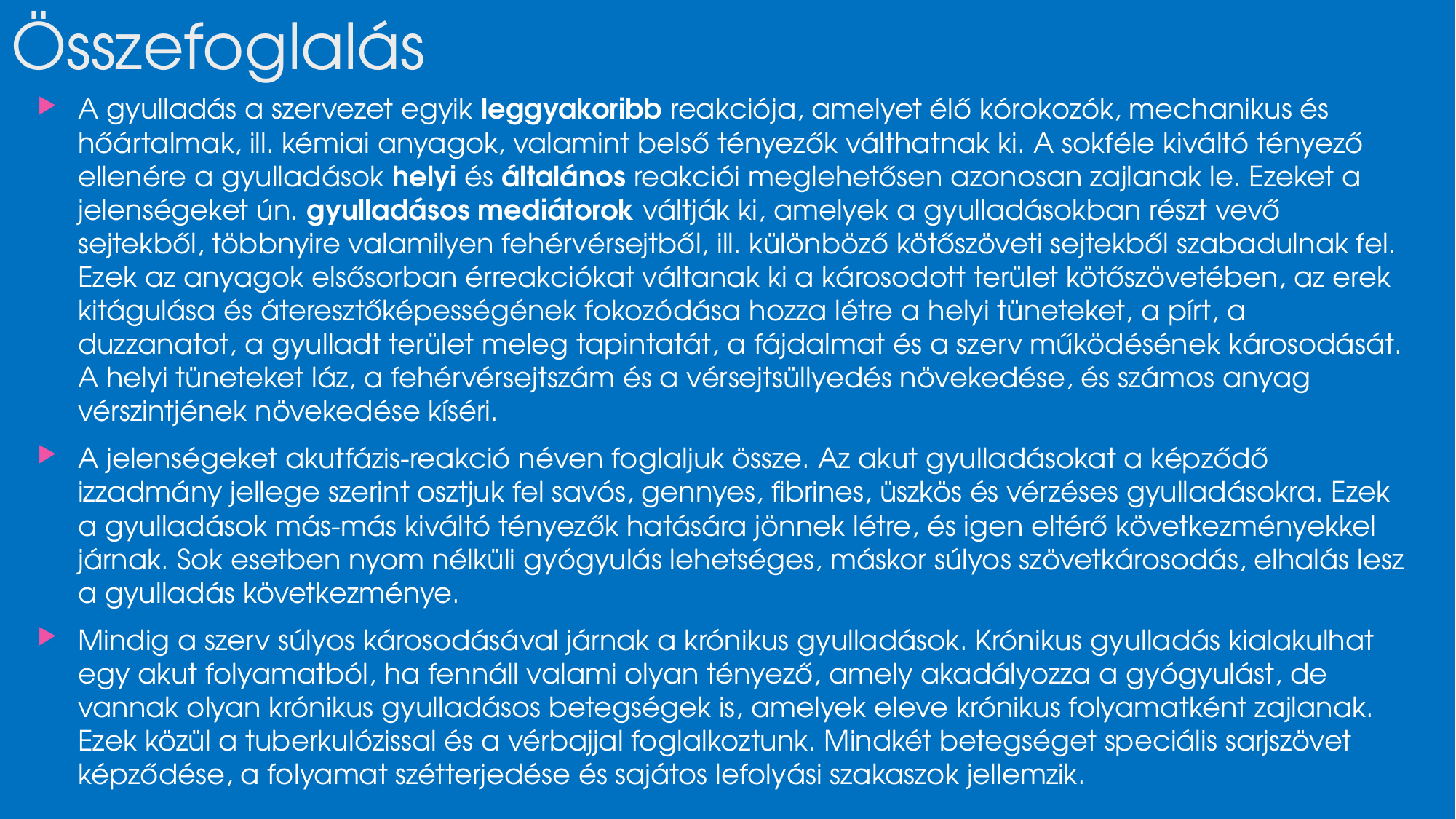

# Összefoglalás
A gyulladás a szervezet egyik leggyakoribb reakciója, amelyet élő kórokozók, mechanikus és hőártalmak, ill. kémiai anyagok, valamint belső tényezők válthatnak ki. A sokféle kiváltó tényező ellenére a gyulladások helyi és általános reakciói meglehetősen azonosan zajlanak le. Ezeket a jelenségeket ún. gyulladásos mediátorok váltják ki, amelyek a gyulladásokban részt vevő sejtekből, többnyire valamilyen fehérvérsejtből, ill. különböző kötőszöveti sejtekből szabadulnak fel. Ezek az anyagok elsősorban érreakciókat váltanak ki a károsodott terület kötőszövetében, az erek kitágulása és áteresztőképességének fokozódása hozza létre a helyi tüneteket, a pírt, a duzzanatot, a gyulladt terület meleg tapintatát, a fájdalmat és a szerv működésének károsodását. A helyi tüneteket láz, a fehérvérsejtszám és a vérsejtsüllyedés növekedése, és számos anyag vérszintjének növekedése kíséri.
A jelenségeket akutfázis-reakció néven foglaljuk össze. Az akut gyulladásokat a képződő izzadmány jellege szerint osztjuk fel savós, gennyes, fibrines, üszkös és vérzéses gyulladásokra. Ezek a gyulladások más-más kiváltó tényezők hatására jönnek létre, és igen eltérő következményekkel járnak. Sok esetben nyom nélküli gyógyulás lehetséges, máskor súlyos szövetkárosodás, elhalás lesz a gyulladás következménye.
Mindig a szerv súlyos károsodásával járnak a krónikus gyulladások. Krónikus gyulladás kialakulhat egy akut folyamatból, ha fennáll valami olyan tényező, amely akadályozza a gyógyulást, de vannak olyan krónikus gyulladásos betegségek is, amelyek eleve krónikus folyamatként zajlanak. Ezek közül a tuberkulózissal és a vérbajjal foglalkoztunk. Mindkét betegséget speciális sarjszövet képző­dése, a folyamat szétterjedése és sajátos lefolyási szakaszok jellemzik.